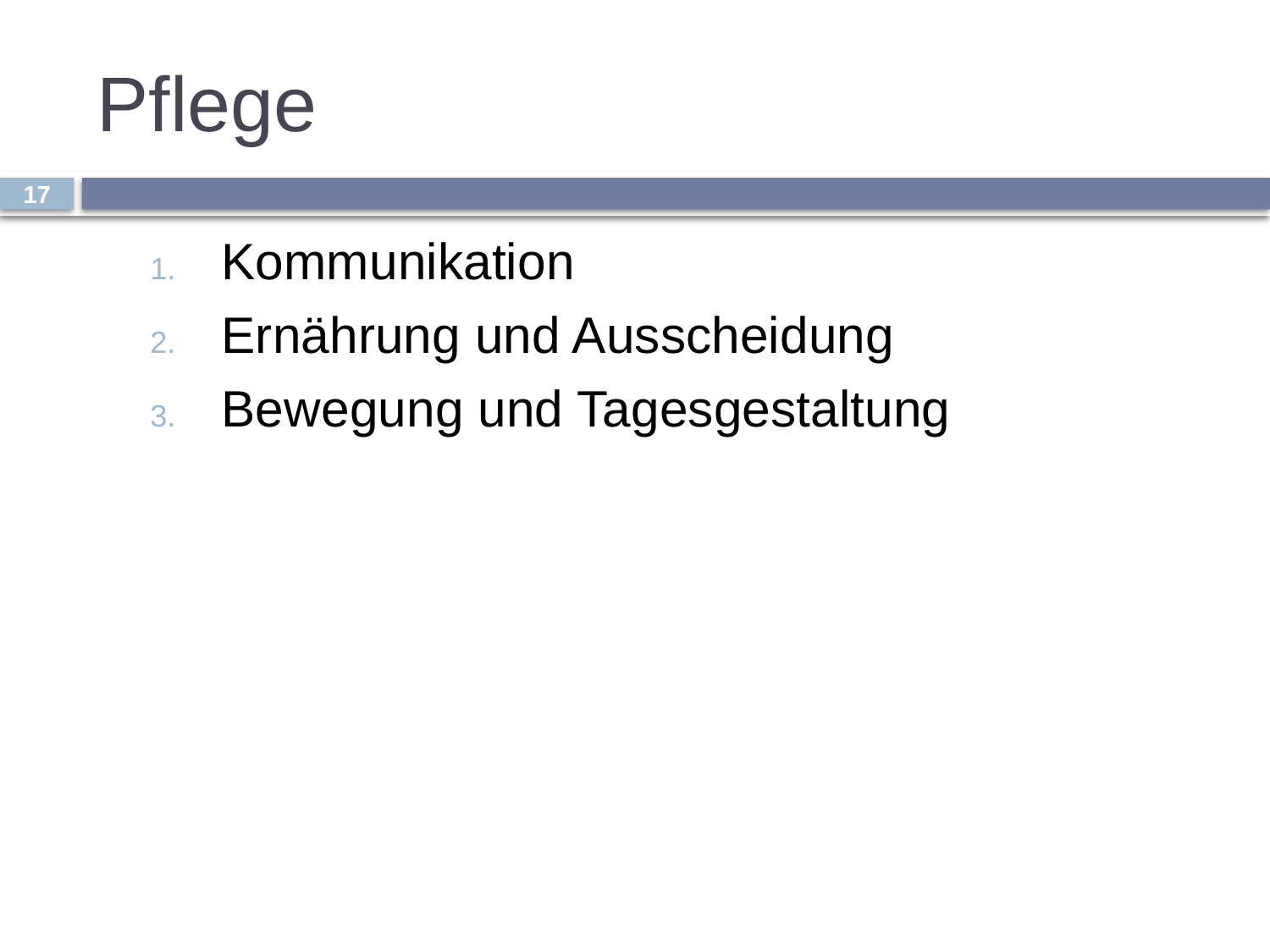

# Pflege
17
Kommunikation
Ernährung und Ausscheidung
Bewegung und Tagesgestaltung